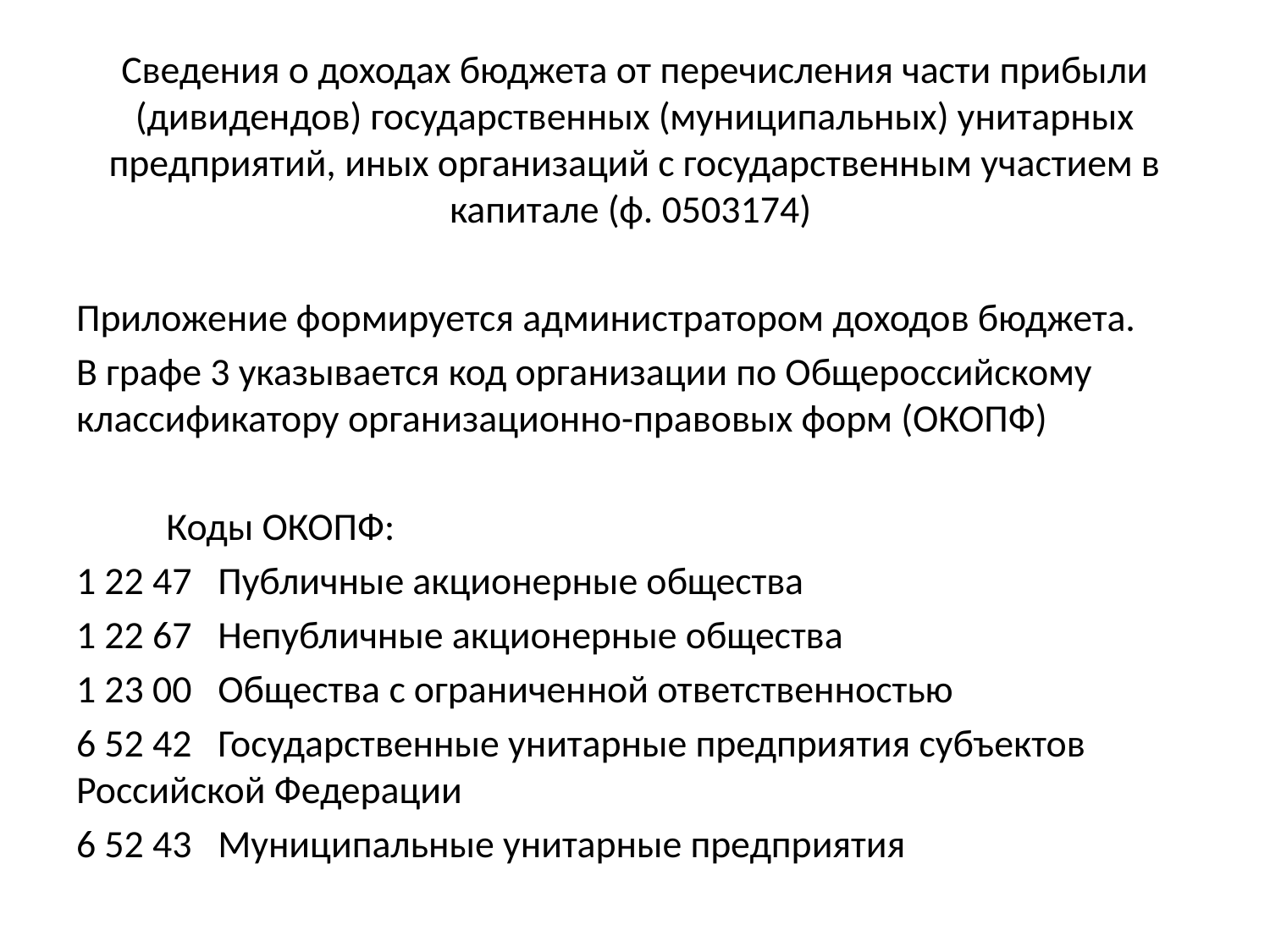

# Сведения о доходах бюджета от перечисления части прибыли (дивидендов) государственных (муниципальных) унитарных предприятий, иных организаций с государственным участием в капитале (ф. 0503174)

Приложение формируется администратором доходов бюджета.
В графе 3 указывается код организации по Общероссийскому классификатору организационно-правовых форм (ОКОПФ)

			Коды ОКОПФ:
1 22 47   Публичные акционерные общества
1 22 67   Непубличные акционерные общества
1 23 00   Общества с ограниченной ответственностью
6 52 42   Государственные унитарные предприятия субъектов Российской Федерации
6 52 43   Муниципальные унитарные предприятия